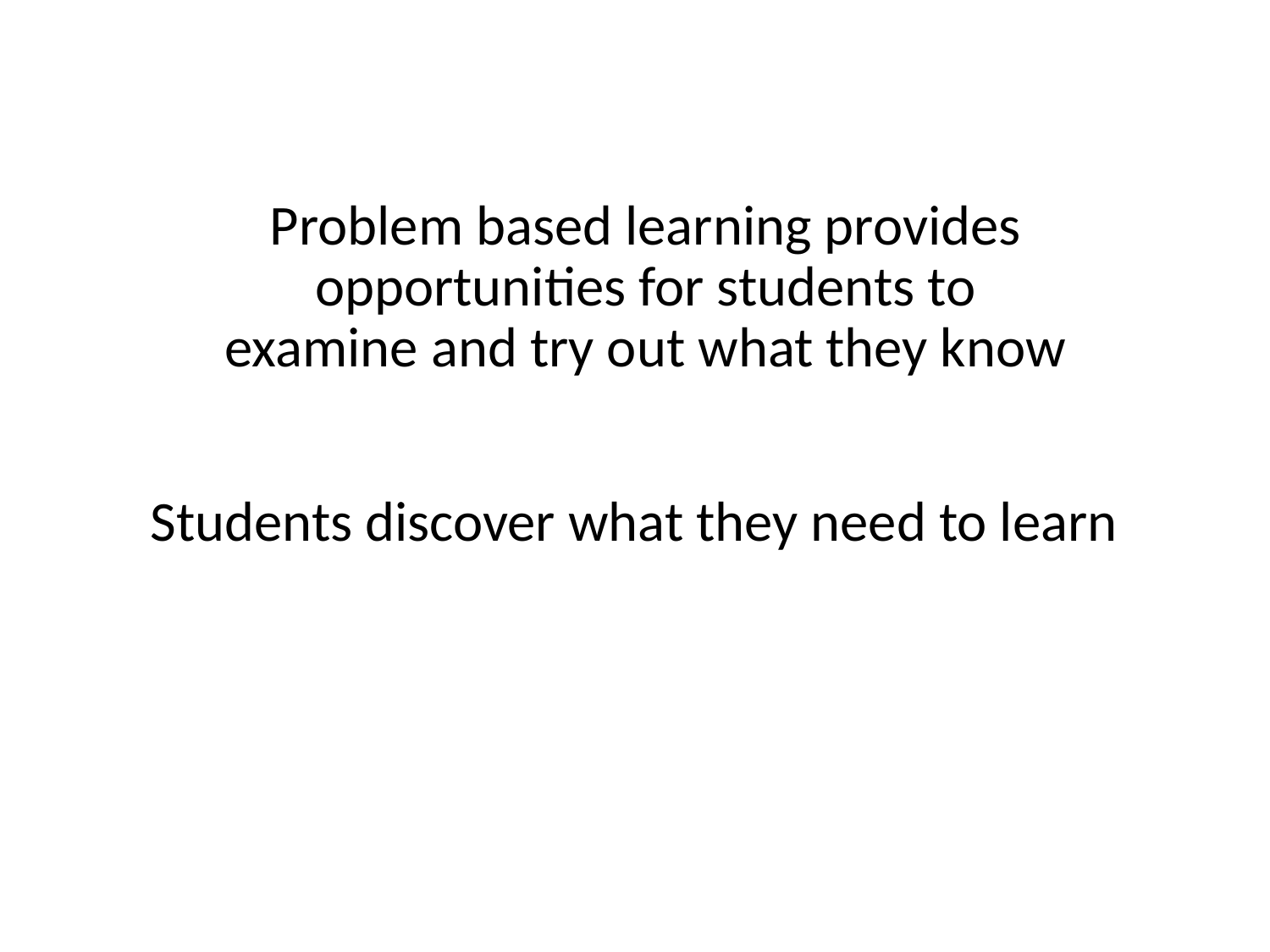

Problem based learning provides opportunities for students to
examine and try out what they know

Students discover what they need to learn